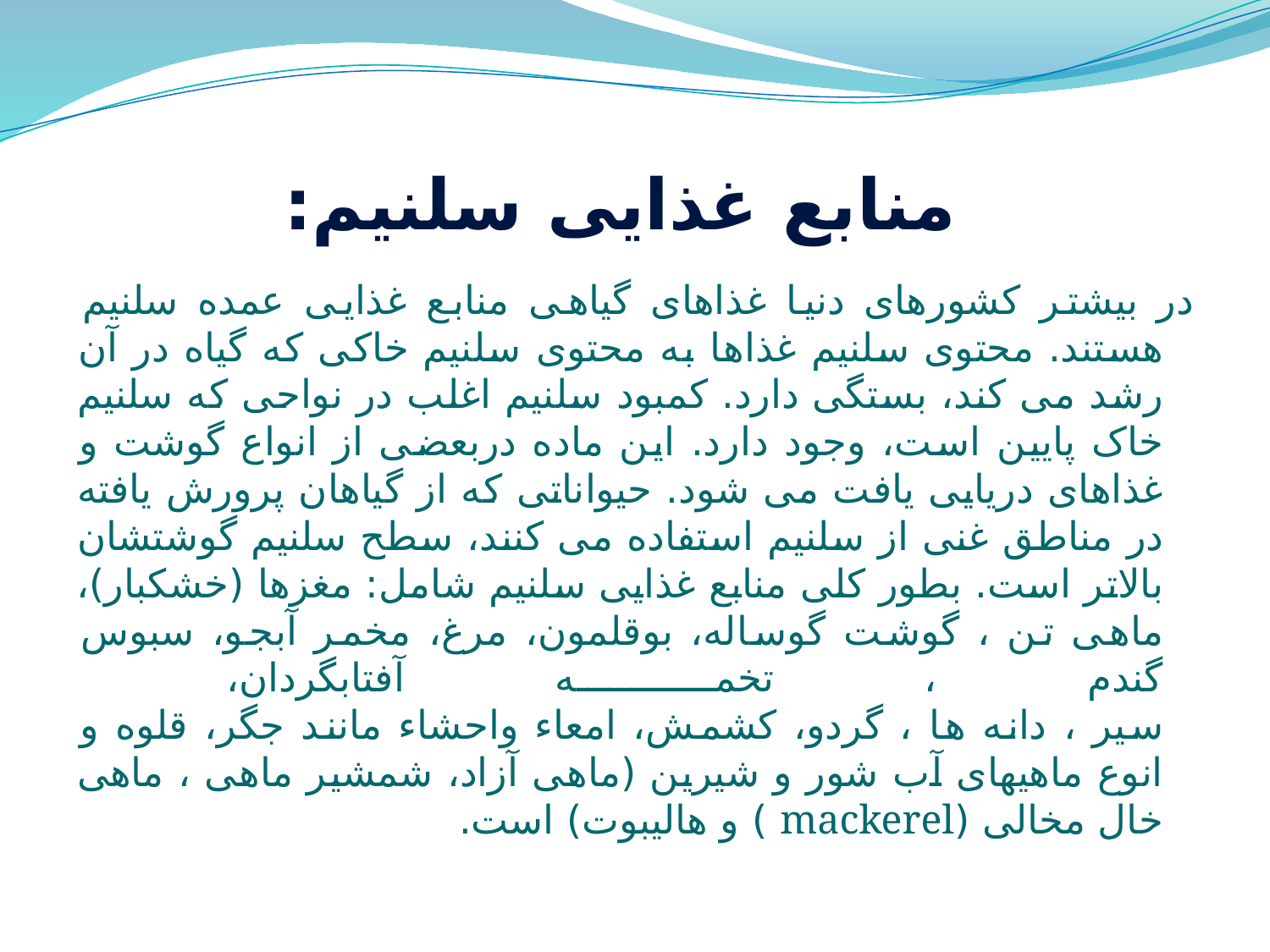

# منابع غذایی سلنیم:
در بیشتر کشورهای دنیا غذاهای گیاهی منابع غذایی عمده سلنیم هستند. محتوی سلنیم غذاها به محتوی سلنیم خاکی که گیاه در آن رشد می کند، بستگی دارد. کمبود سلنیم اغلب در نواحی که سلنیم خاک پایین است، وجود دارد. این ماده دربعضی از انواع گوشت و غذاهای دریایی یافت می شود. حیواناتی که از گیاهان پرورش یافته در مناطق غنی از سلنیم استفاده می کنند، سطح سلنیم گوشتشان بالاتر است. بطور کلی منابع غذایی سلنیم شامل: مغزها (خشکبار)، ماهی تن ، گوشت گوساله، بوقلمون، مرغ، مخمر آبجو، سبوس گندم ، تخمه آفتابگردان،
سیر ، دانه ها ، گردو، کشمش، امعاء واحشاء مانند جگر، قلوه و انوع ماهیهای آب شور و شیرین (ماهی آزاد، شمشیر ماهی ، ماهی خال مخالی (mackerel ) و هالیبوت) است.